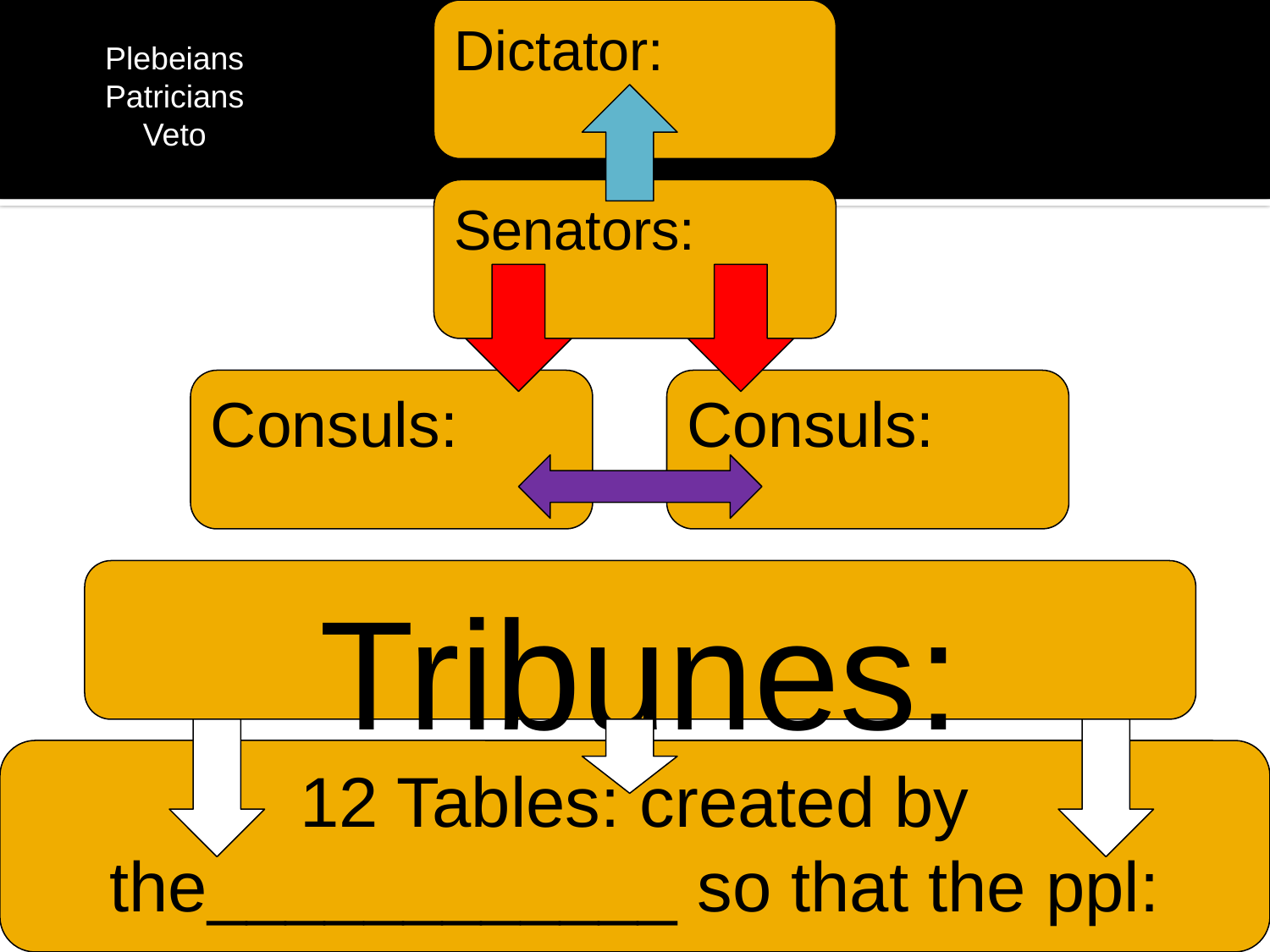

Dictator:
Plebeians
Patricians
Veto

Senators:

Consuls:
Consuls:

Tribunes:

12 Tables: created by the____________ so that the ppl: